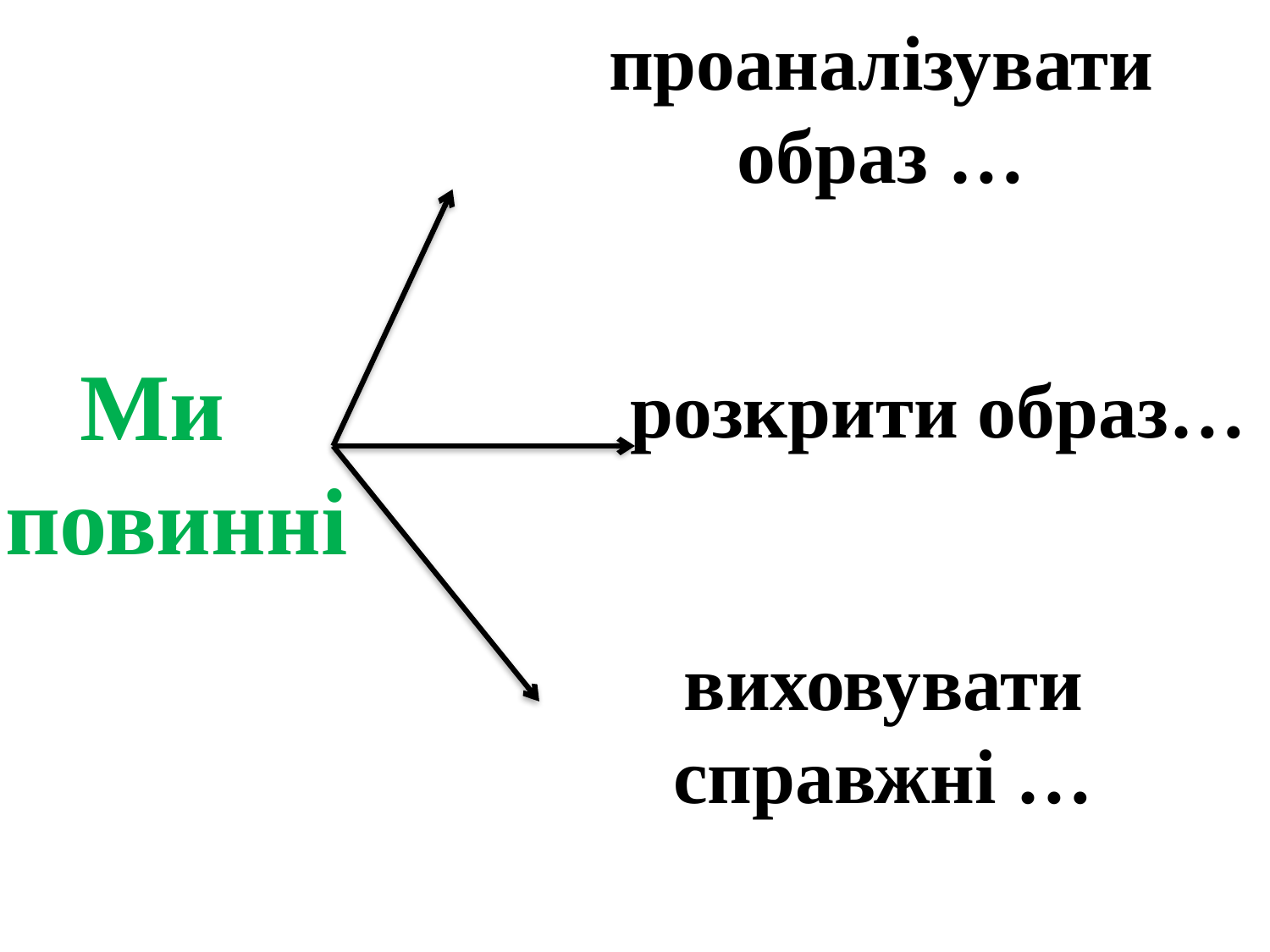

проаналізувати образ …
Ми
повинні
розкрити образ…
виховувати справжні …